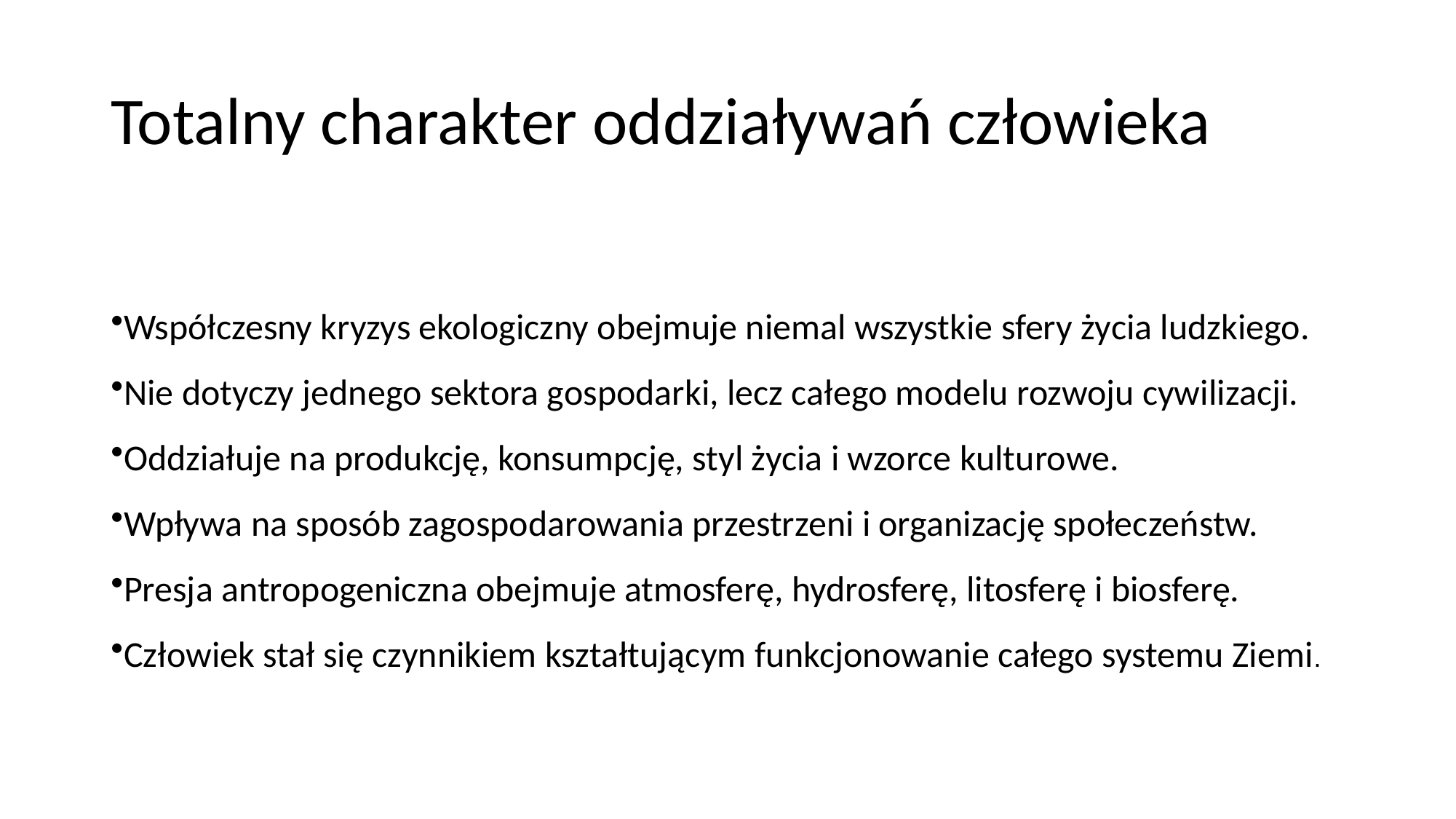

# Totalny charakter oddziaływań człowieka
Współczesny kryzys ekologiczny obejmuje niemal wszystkie sfery życia ludzkiego.
Nie dotyczy jednego sektora gospodarki, lecz całego modelu rozwoju cywilizacji.
Oddziałuje na produkcję, konsumpcję, styl życia i wzorce kulturowe.
Wpływa na sposób zagospodarowania przestrzeni i organizację społeczeństw.
Presja antropogeniczna obejmuje atmosferę, hydrosferę, litosferę i biosferę.
Człowiek stał się czynnikiem kształtującym funkcjonowanie całego systemu Ziemi.